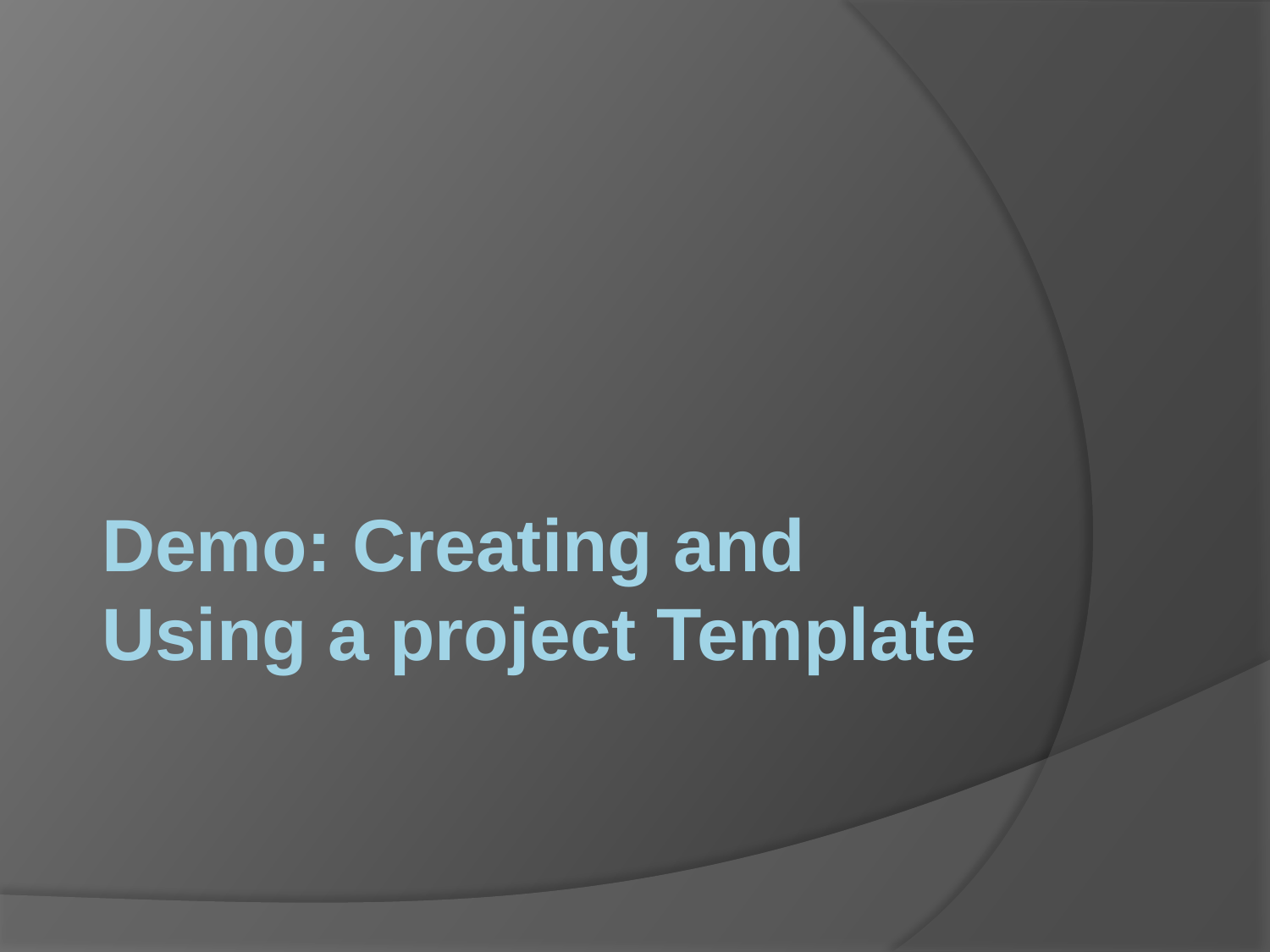

# Demo: Creating and Using a project Template